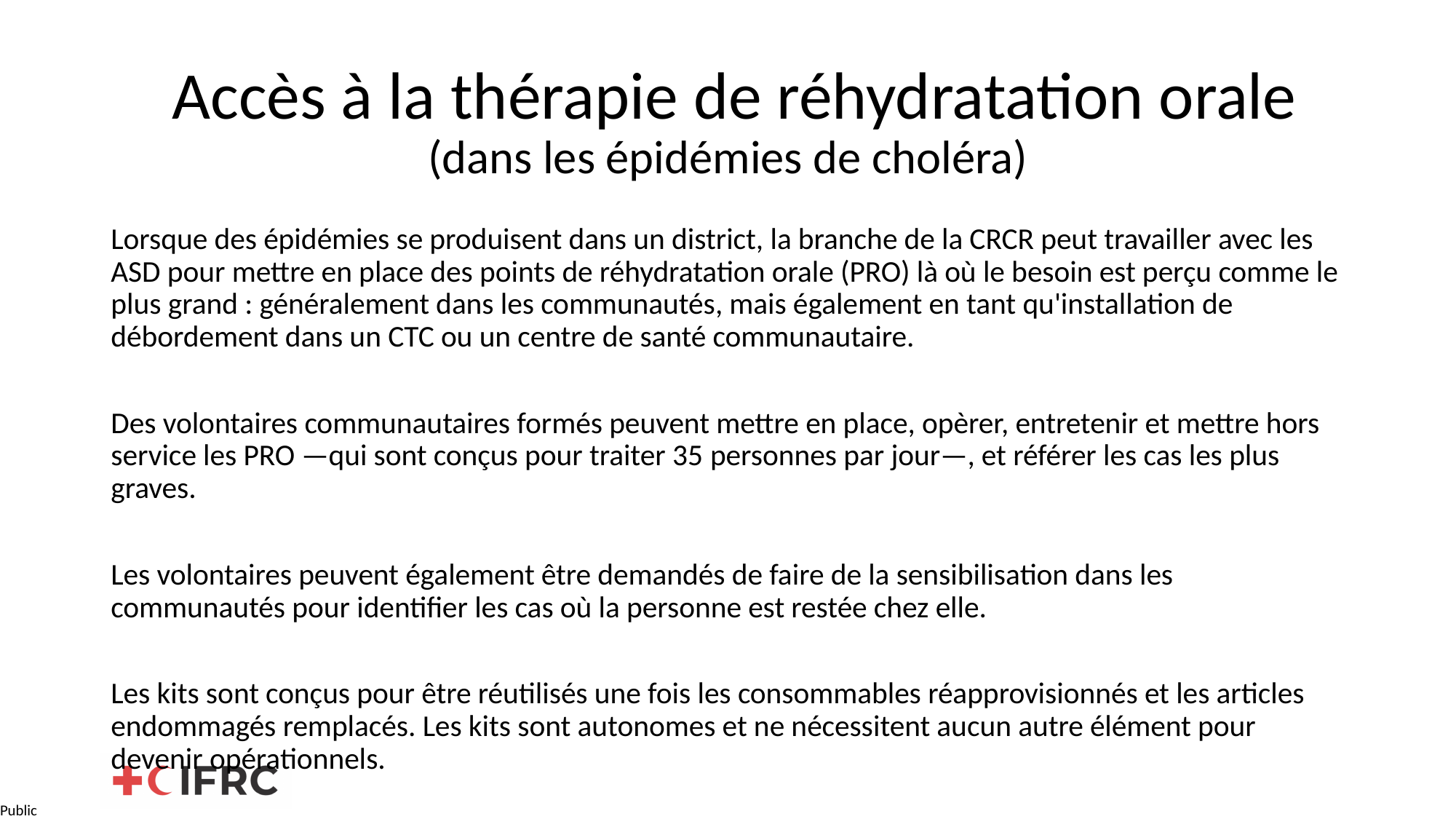

# Accès à la thérapie de réhydratation orale (dans les épidémies de choléra)
Lorsque des épidémies se produisent dans un district, la branche de la CRCR peut travailler avec les ASD pour mettre en place des points de réhydratation orale (PRO) là où le besoin est perçu comme le plus grand : généralement dans les communautés, mais également en tant qu'installation de débordement dans un CTC ou un centre de santé communautaire.

Des volontaires communautaires formés peuvent mettre en place, opèrer, entretenir et mettre hors service les PRO —qui sont conçus pour traiter 35 personnes par jour—, et référer les cas les plus graves.

Les volontaires peuvent également être demandés de faire de la sensibilisation dans les communautés pour identifier les cas où la personne est restée chez elle.

Les kits sont conçus pour être réutilisés une fois les consommables réapprovisionnés et les articles endommagés remplacés. Les kits sont autonomes et ne nécessitent aucun autre élément pour devenir opérationnels.